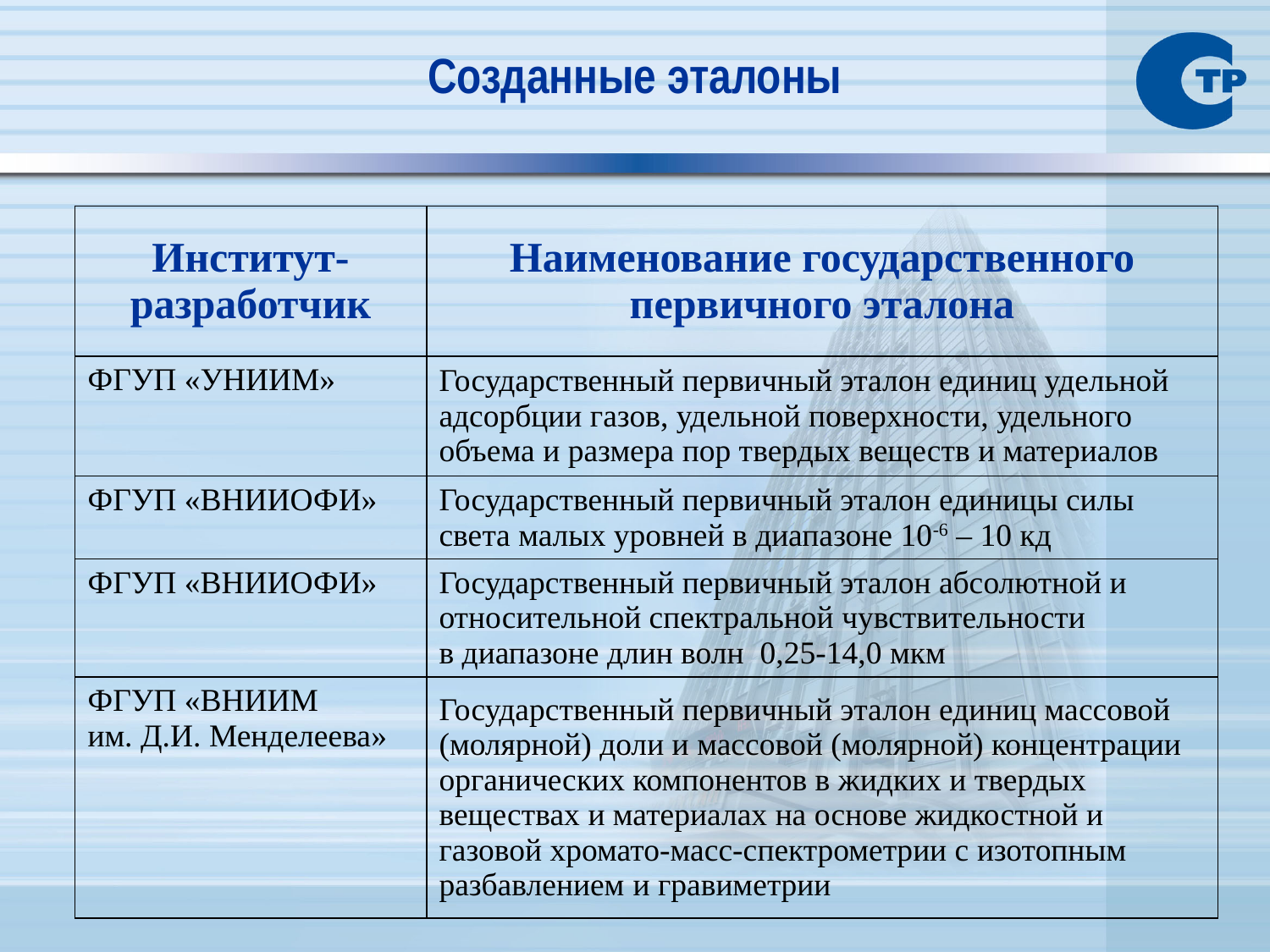

Созданные эталоны
| Институт-разработчик | Наименование государственного первичного эталона |
| --- | --- |
| ФГУП «УНИИМ» | Государственный первичный эталон единиц удельной адсорбции газов, удельной поверхности, удельного объема и размера пор твердых веществ и материалов |
| ФГУП «ВНИИОФИ» | Государственный первичный эталон единицы силы света малых уровней в диапазоне 10-6 – 10 кд |
| ФГУП «ВНИИОФИ» | Государственный первичный эталон абсолютной и относительной спектральной чувствительности в диапазоне длин волн 0,25-14,0 мкм |
| ФГУП «ВНИИМ им. Д.И. Менделеева» | Государственный первичный эталон единиц массовой (молярной) доли и массовой (молярной) концентрации органических компонентов в жидких и твердых веществах и материалах на основе жидкостной и газовой хромато-масс-спектрометрии с изотопным разбавлением и гравиметрии |